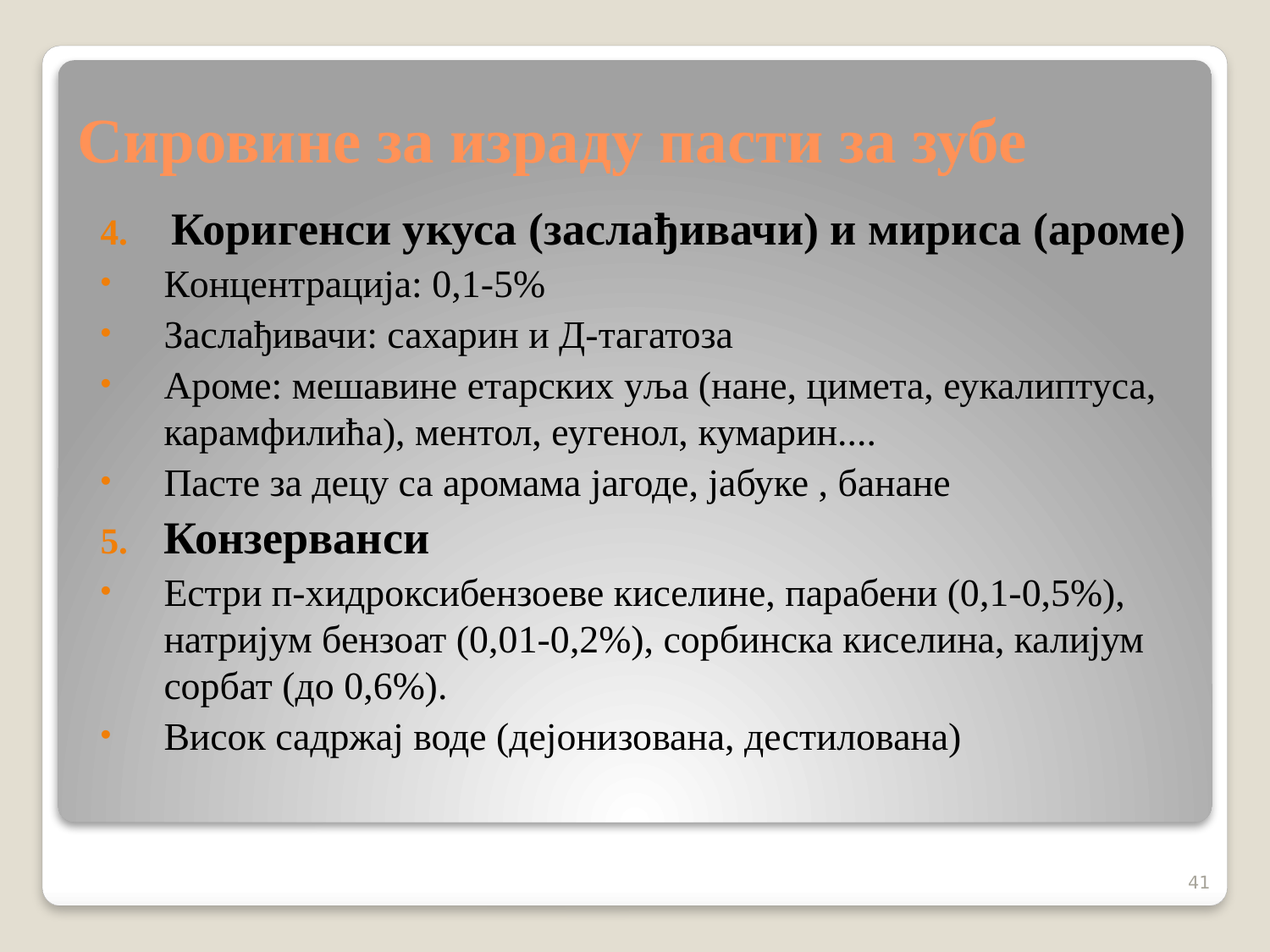

# Сировине за израду пасти за зубе
Коригенси укуса (заслађивачи) и мириса (ароме)
Концентрација: 0,1-5%
Заслађивачи: сахарин и Д-тагатоза
Ароме: мешавине етарских уља (нане, цимета, еукалиптуса, карамфилића), ментол, еугенол, кумарин....
Пасте за децу са аромама јагоде, јабуке , банане
Конзерванси
Естри п-хидроксибензоеве киселине, парабени (0,1-0,5%), натријум бензоат (0,01-0,2%), сорбинска киселина, калијум сорбат (до 0,6%).
Висок садржај воде (дејонизована, дестилована)

41